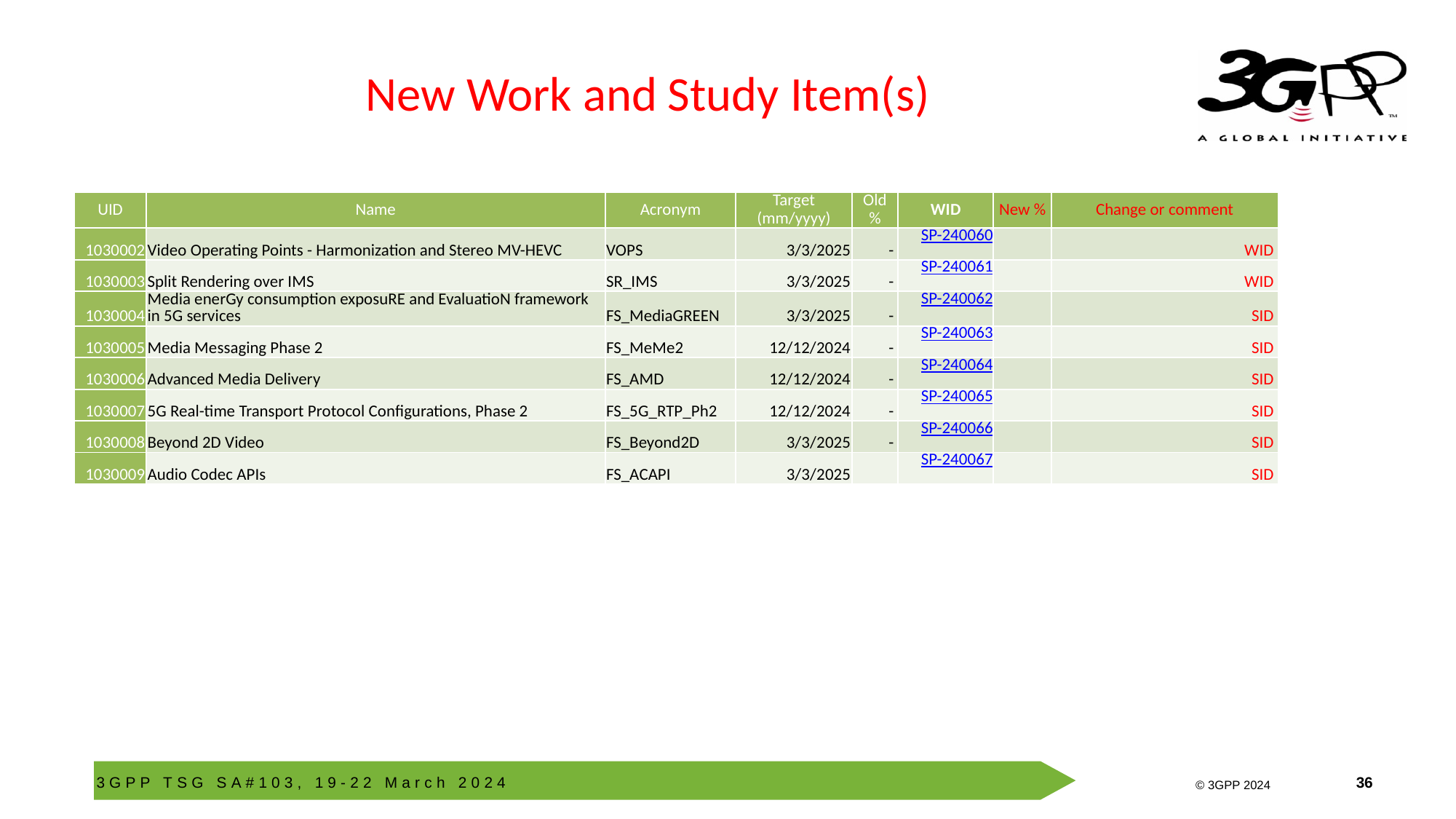

# New Work and Study Item(s)
| UID | Name | Acronym | Target (mm/yyyy) | Old % | WID | New % | Change or comment |
| --- | --- | --- | --- | --- | --- | --- | --- |
| 1030002 | Video Operating Points - Harmonization and Stereo MV-HEVC | VOPS | 3/3/2025 | - | SP-240060 |  | WID |
| 1030003 | Split Rendering over IMS | SR\_IMS | 3/3/2025 | - | SP-240061 |  | WID |
| 1030004 | Media enerGy consumption exposuRE and EvaluatioN framework in 5G services | FS\_MediaGREEN | 3/3/2025 | - | SP-240062 |  | SID |
| 1030005 | Media Messaging Phase 2 | FS\_MeMe2 | 12/12/2024 | - | SP-240063 |  | SID |
| 1030006 | Advanced Media Delivery | FS\_AMD | 12/12/2024 | - | SP-240064 |  | SID |
| 1030007 | 5G Real-time Transport Protocol Configurations, Phase 2 | FS\_5G\_RTP\_Ph2 | 12/12/2024 | - | SP-240065 |  | SID |
| 1030008 | Beyond 2D Video | FS\_Beyond2D | 3/3/2025 | - | SP-240066 |  | SID |
| 1030009 | Audio Codec APIs | FS\_ACAPI | 3/3/2025 |  | SP-240067 |  | SID |